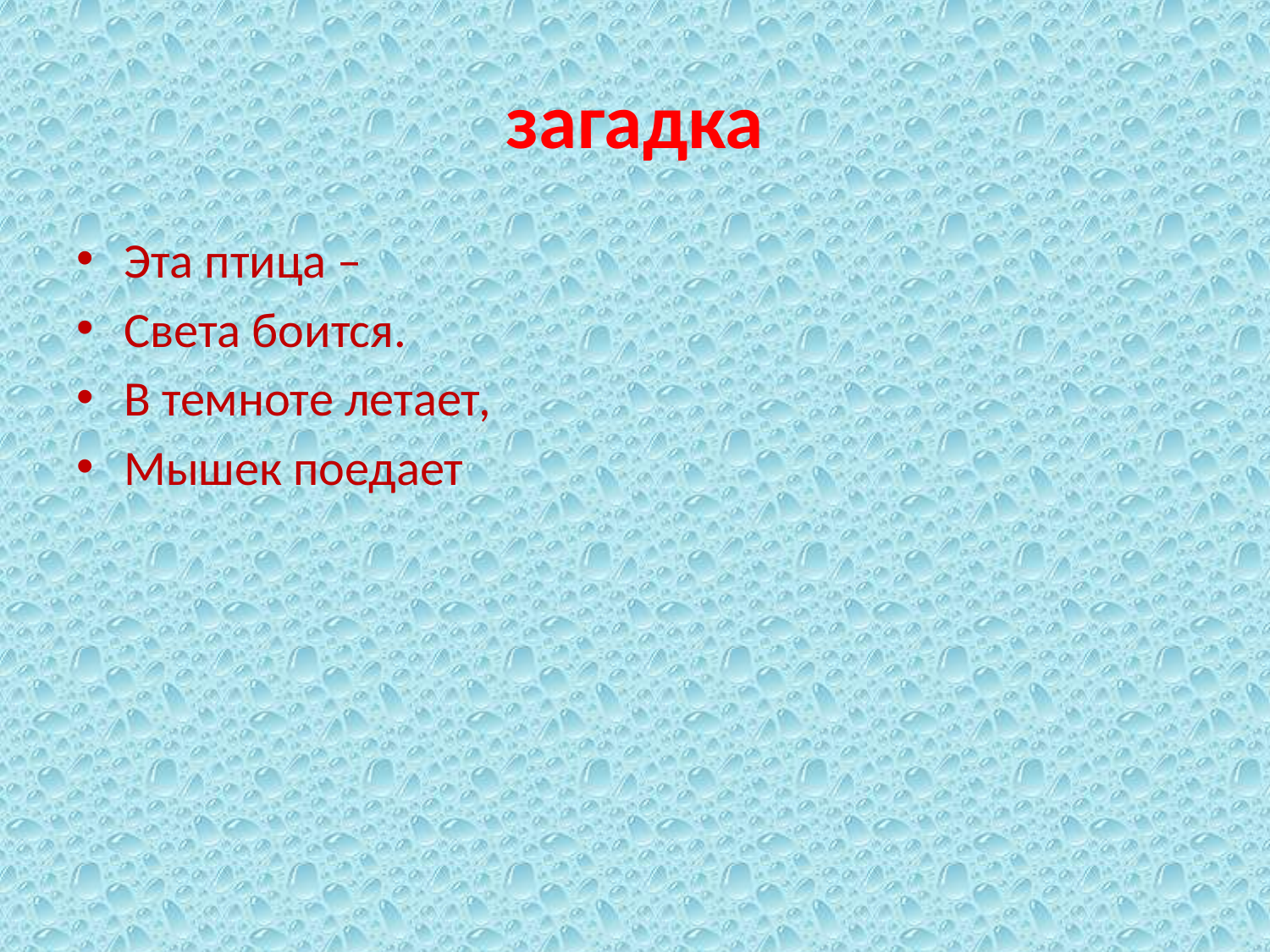

# загадка
Эта птица –
Света боится.
В темноте летает,
Мышек поедает